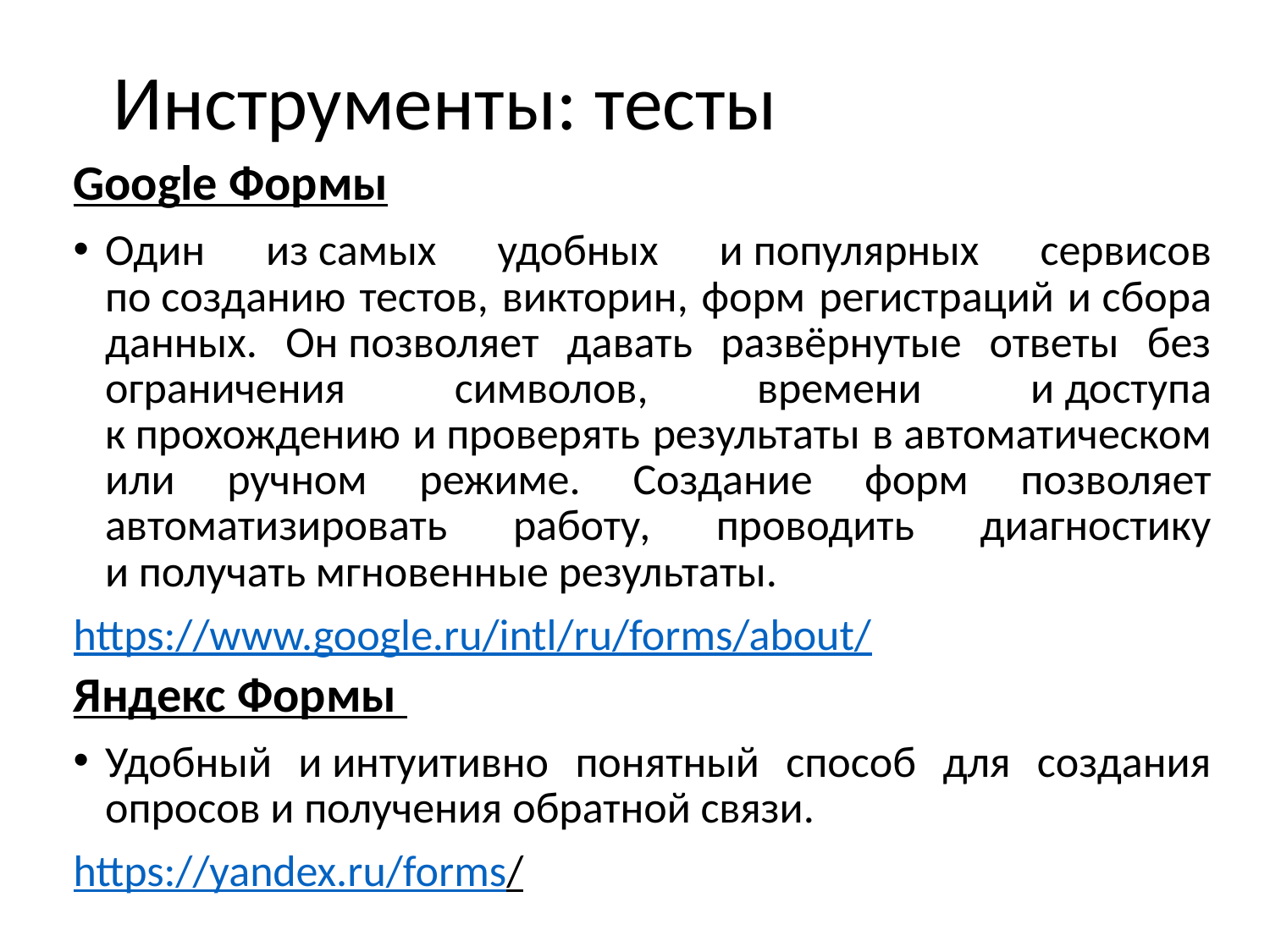

# Инструменты: тесты
Google Формы
Один из самых удобных и популярных сервисов по созданию тестов, викторин, форм регистраций и сбора данных. Он позволяет давать развёрнутые ответы без ограничения символов, времени и доступа к прохождению и проверять результаты в автоматическом или ручном режиме. Создание форм позволяет автоматизировать работу, проводить диагностику и получать мгновенные результаты.
https://www.google.ru/intl/ru/forms/about/
Яндекс Формы
Удобный и интуитивно понятный способ для создания опросов и получения обратной связи.
https://yandex.ru/forms/